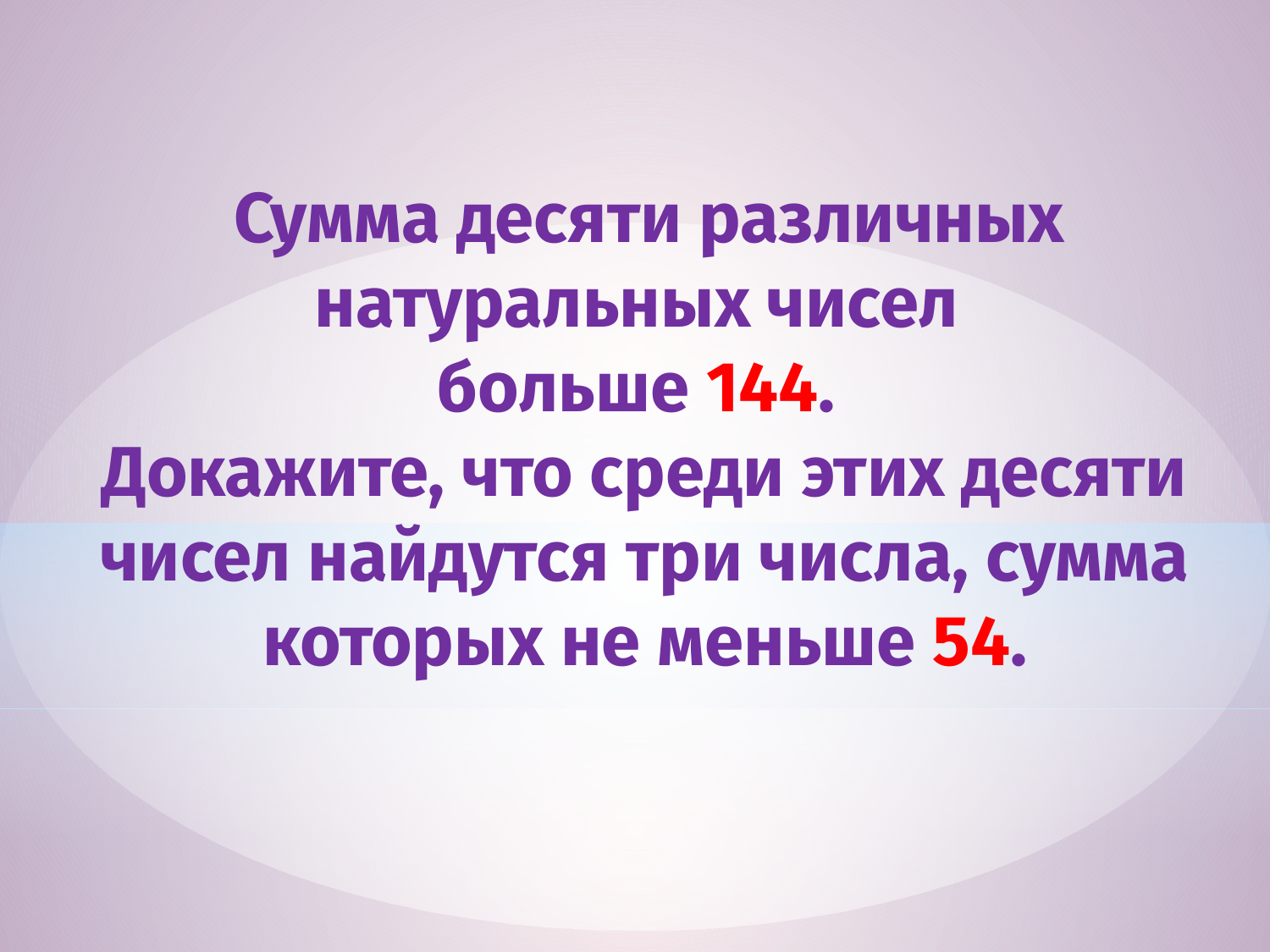

Сумма десяти различных натуральных чисел
больше 144.
Докажите, что среди этих десяти чисел найдутся три числа, сумма которых не меньше 54.